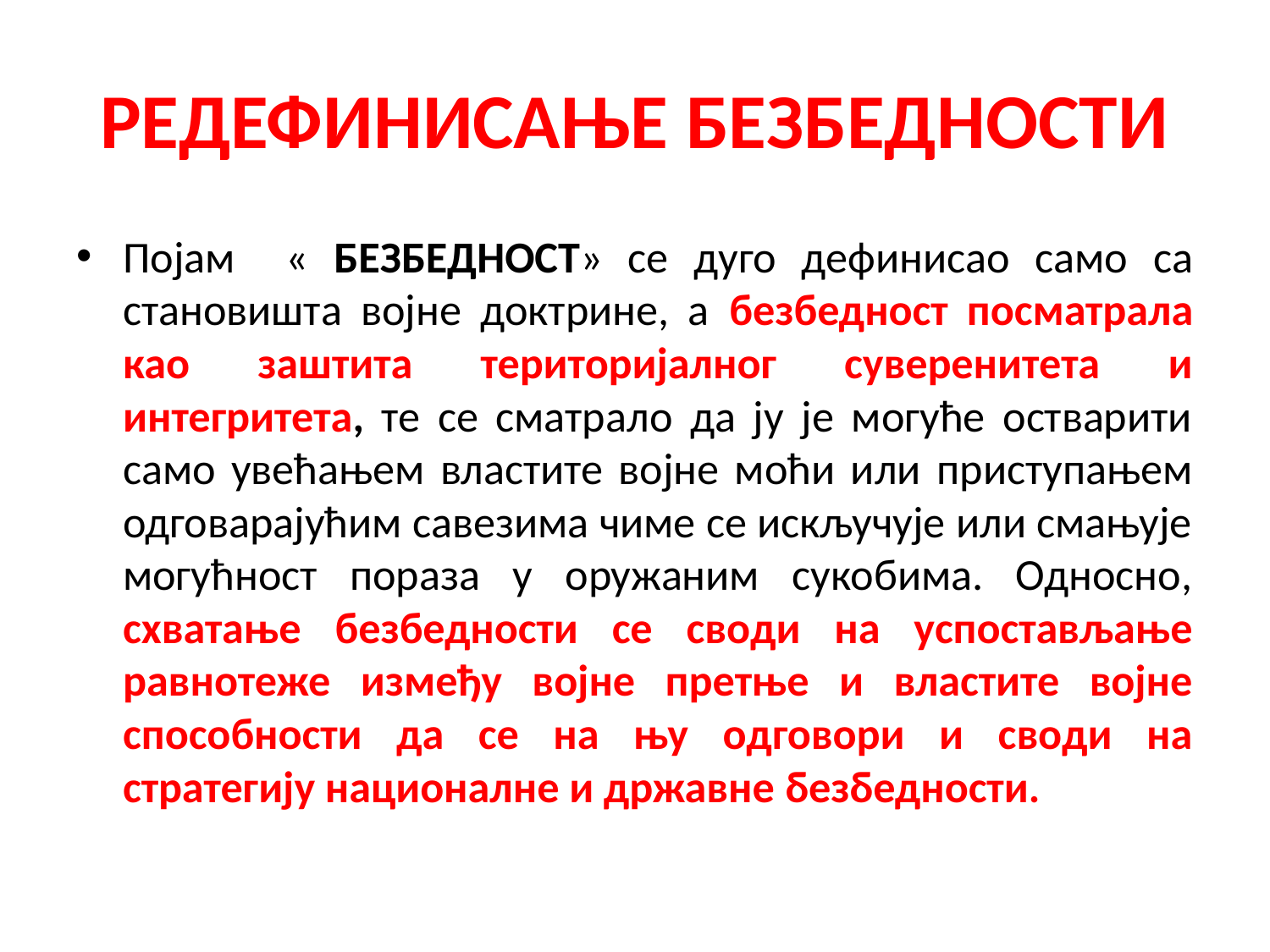

# РЕДЕФИНИСАЊЕ БЕЗБЕДНОСТИ
Појам  « БЕЗБЕДНОСТ» се дуго дефинисао само са становишта војне доктрине, а безбедност посматрала као заштита територијалног суверенитета и интегритета, те се сматрало да ју је могуће остварити само увећањем властите војне моћи или приступањем одговарајућим савезима чиме се искључује или смањује могућност пораза у оружаним сукобима. Односно, схватање безбедности се своди на успостављање равнотеже између војне претње и властите војне способности да се на њу одговори и своди на стратегију националне и државне безбедности.